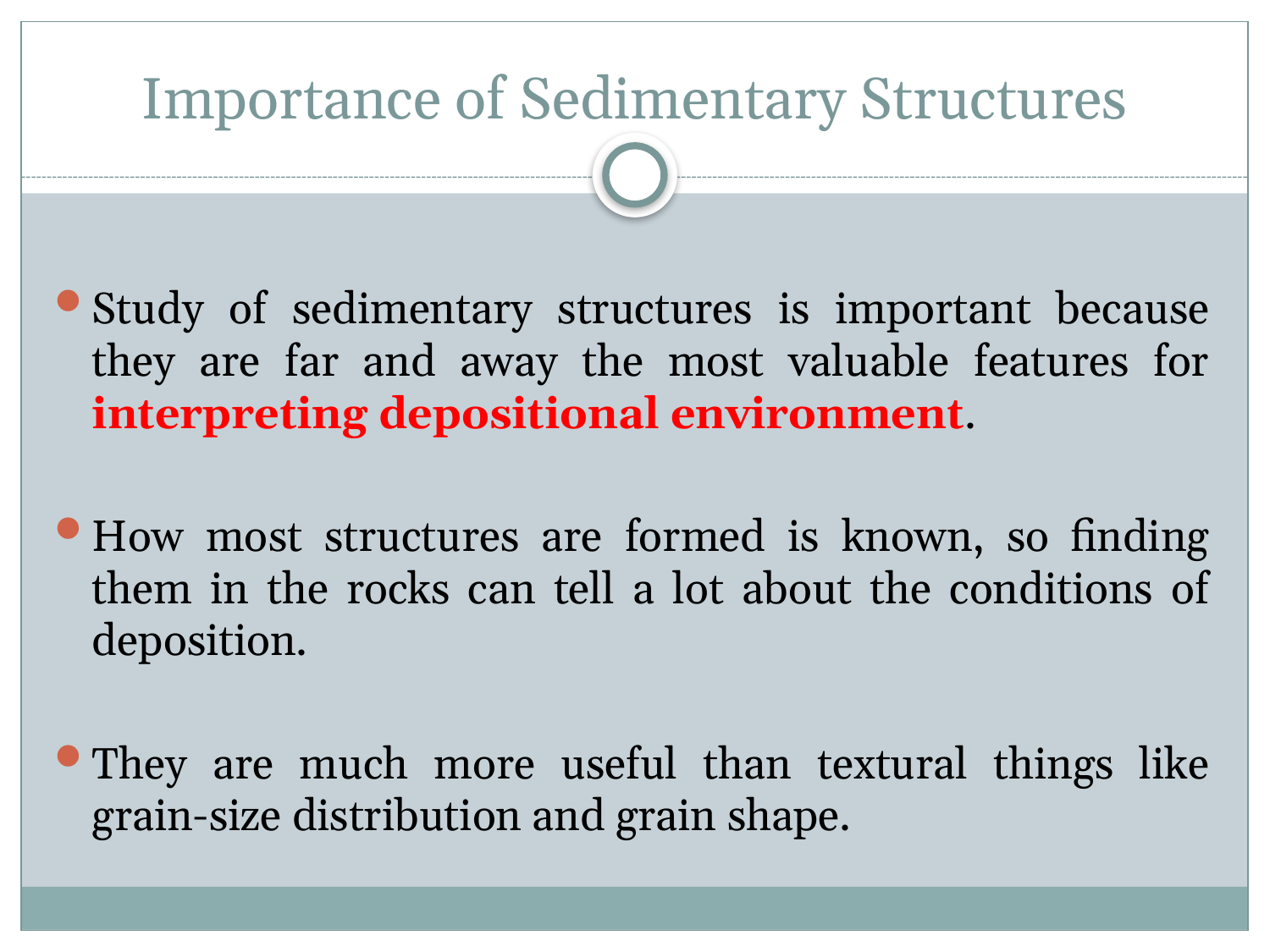

# Importance of Sedimentary Structures

Study of sedimentary structures is important because they are far and away the most valuable features for interpreting depositional environment.

How most structures are formed is known, so finding them in the rocks can tell a lot about the conditions of deposition.

They are much more useful than textural things like grain-size distribution and grain shape.